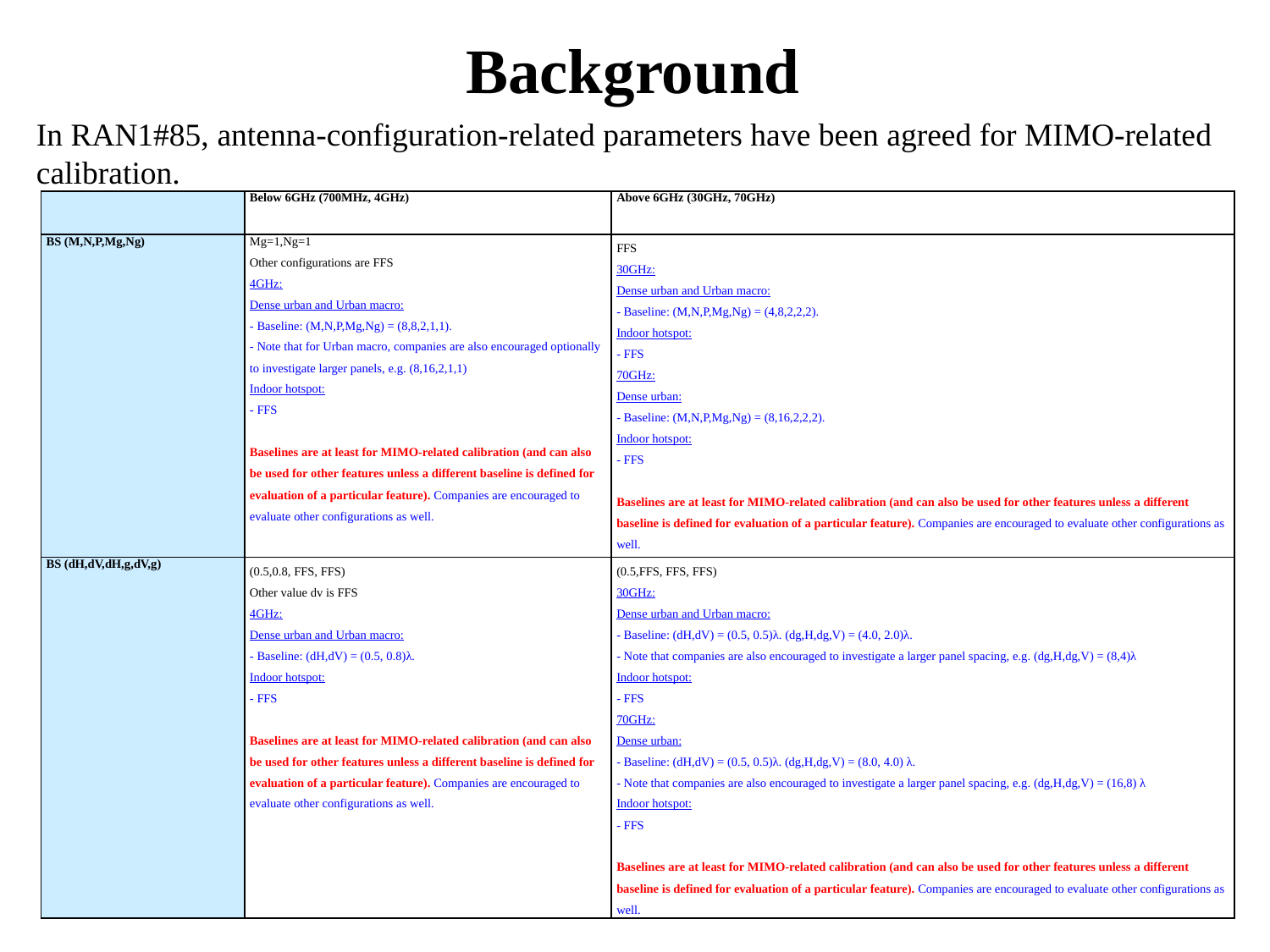

# Background
In RAN1#85, antenna-configuration-related parameters have been agreed for MIMO-related calibration.

|  | Below 6GHz (700MHz, 4GHz) | Above 6GHz (30GHz, 70GHz) |
| --- | --- | --- |
| BS (M,N,P,Mg,Ng) | Mg=1,Ng=1 Other configurations are FFS 4GHz: Dense urban and Urban macro: - Baseline: (M,N,P,Mg,Ng) = (8,8,2,1,1). - Note that for Urban macro, companies are also encouraged optionally to investigate larger panels, e.g. (8,16,2,1,1) Indoor hotspot: - FFS Baselines are at least for MIMO-related calibration (and can also be used for other features unless a different baseline is defined for evaluation of a particular feature). Companies are encouraged to evaluate other configurations as well. | FFS 30GHz: Dense urban and Urban macro: - Baseline: (M,N,P,Mg,Ng) = (4,8,2,2,2). Indoor hotspot: - FFS 70GHz: Dense urban: - Baseline: (M,N,P,Mg,Ng) = (8,16,2,2,2). Indoor hotspot: - FFS Baselines are at least for MIMO-related calibration (and can also be used for other features unless a different baseline is defined for evaluation of a particular feature). Companies are encouraged to evaluate other configurations as well. |
| BS (dH,dV,dH,g,dV,g) | (0.5,0.8, FFS, FFS) Other value dv is FFS 4GHz: Dense urban and Urban macro: - Baseline: (dH,dV) = (0.5, 0.8)λ. Indoor hotspot: - FFS Baselines are at least for MIMO-related calibration (and can also be used for other features unless a different baseline is defined for evaluation of a particular feature). Companies are encouraged to evaluate other configurations as well. | (0.5,FFS, FFS, FFS) 30GHz: Dense urban and Urban macro: - Baseline: (dH,dV) = (0.5, 0.5)λ. (dg,H,dg,V) = (4.0, 2.0)λ. - Note that companies are also encouraged to investigate a larger panel spacing, e.g. (dg,H,dg,V) = (8,4)λ Indoor hotspot: - FFS 70GHz: Dense urban: - Baseline: (dH,dV) = (0.5, 0.5)λ. (dg,H,dg,V) = (8.0, 4.0) λ. - Note that companies are also encouraged to investigate a larger panel spacing, e.g. (dg,H,dg,V) = (16,8) λ Indoor hotspot: - FFS Baselines are at least for MIMO-related calibration (and can also be used for other features unless a different baseline is defined for evaluation of a particular feature). Companies are encouraged to evaluate other configurations as well. |